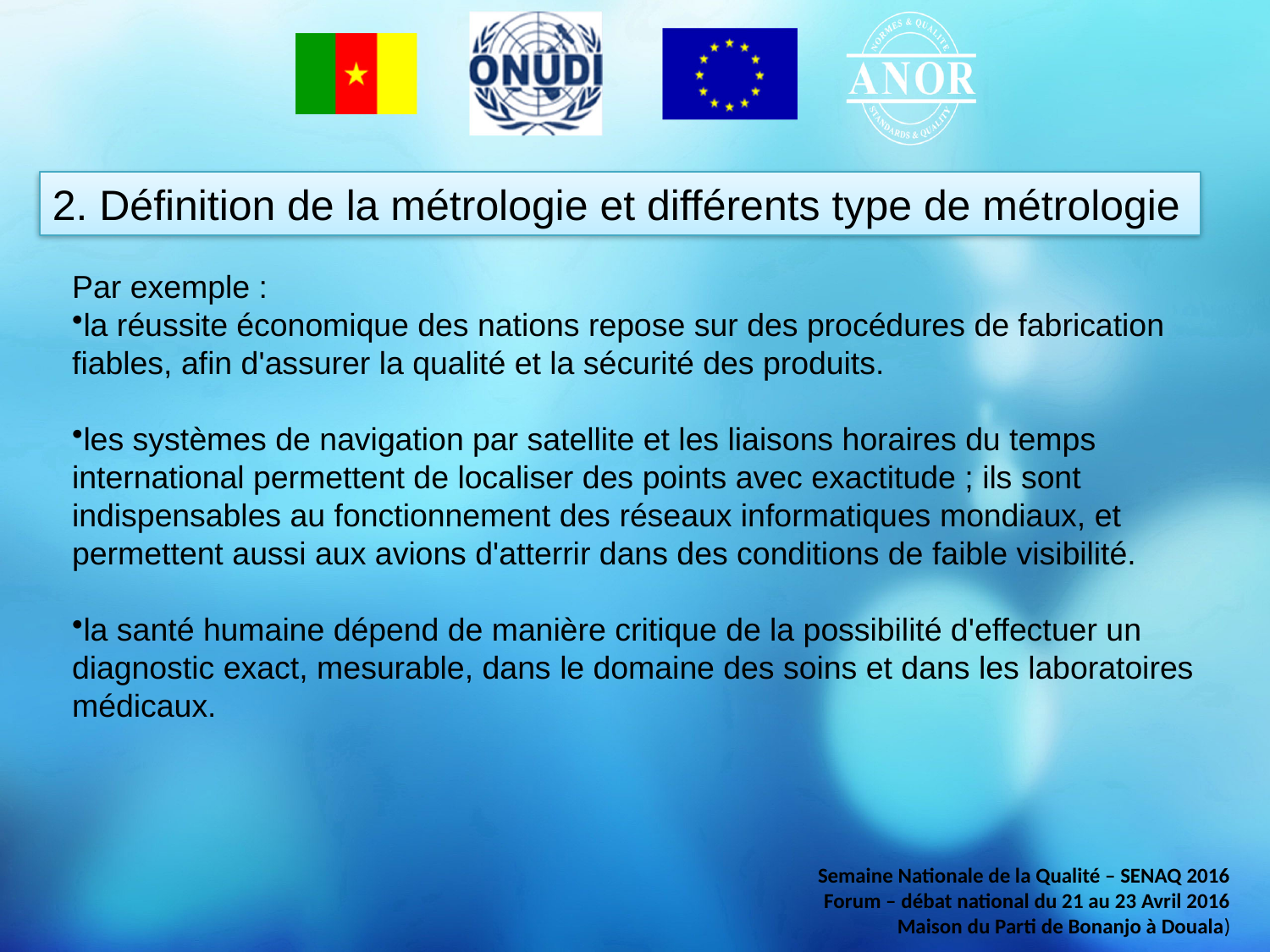

2. Définition de la métrologie et différents type de métrologie
Par exemple :
la réussite économique des nations repose sur des procédures de fabrication fiables, afin d'assurer la qualité et la sécurité des produits.
les systèmes de navigation par satellite et les liaisons horaires du temps international permettent de localiser des points avec exactitude ; ils sont indispensables au fonctionnement des réseaux informatiques mondiaux, et permettent aussi aux avions d'atterrir dans des conditions de faible visibilité.
la santé humaine dépend de manière critique de la possibilité d'effectuer un diagnostic exact, mesurable, dans le domaine des soins et dans les laboratoires médicaux.
Semaine Nationale de la Qualité – SENAQ 2016
Forum – débat national du 21 au 23 Avril 2016
Maison du Parti de Bonanjo à Douala)